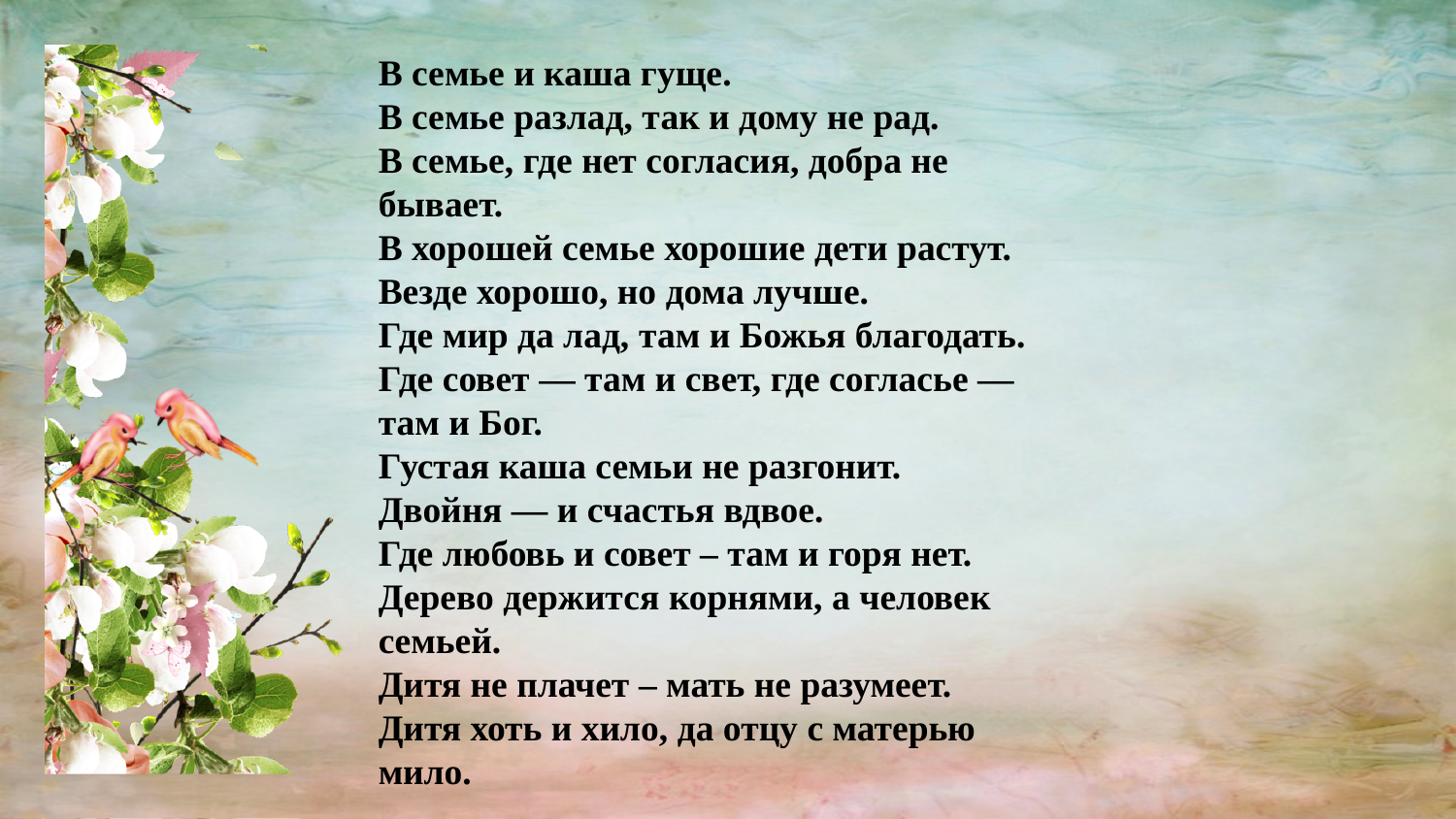

В семье и каша гуще.
В семье разлад, так и дому не рад.
В семье, где нет согласия, добра не бывает.
В хорошей семье хорошие дети растут.
Везде хорошо, но дома лучше.
Где мир да лад, там и Божья благодать.
Где совет — там и свет, где согласье — там и Бог.
Густая каша семьи не разгонит.
Двойня — и счастья вдвое.
Где любовь и совет – там и горя нет.
Дерево держится корнями, а человек семьей.
Дитя не плачет – мать не разумеет.
Дитя хоть и хило, да отцу с матерью мило.